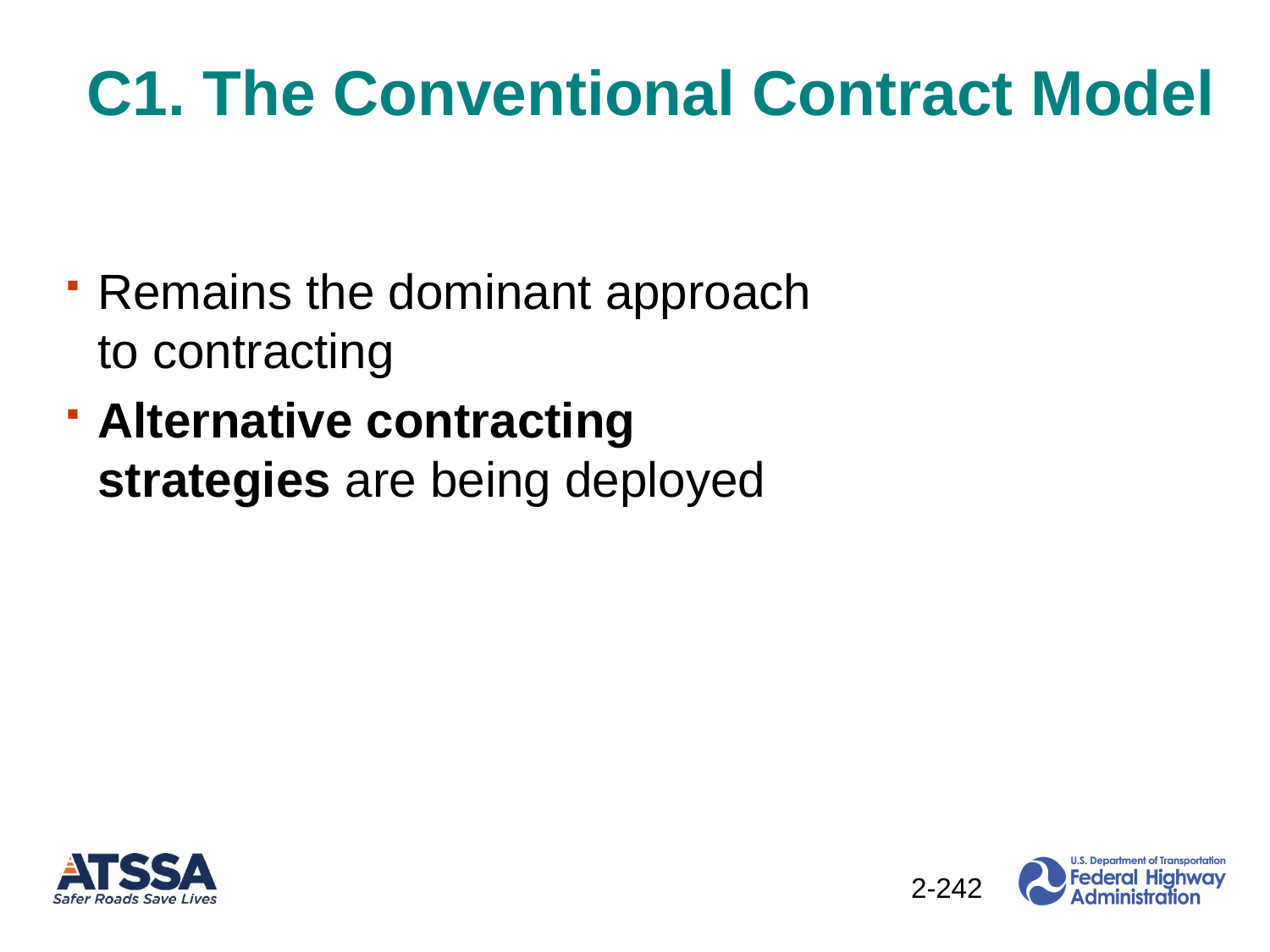

# C1. The Conventional Contract Model

Remains the dominant approach to contracting
Alternative contracting strategies are being deployed